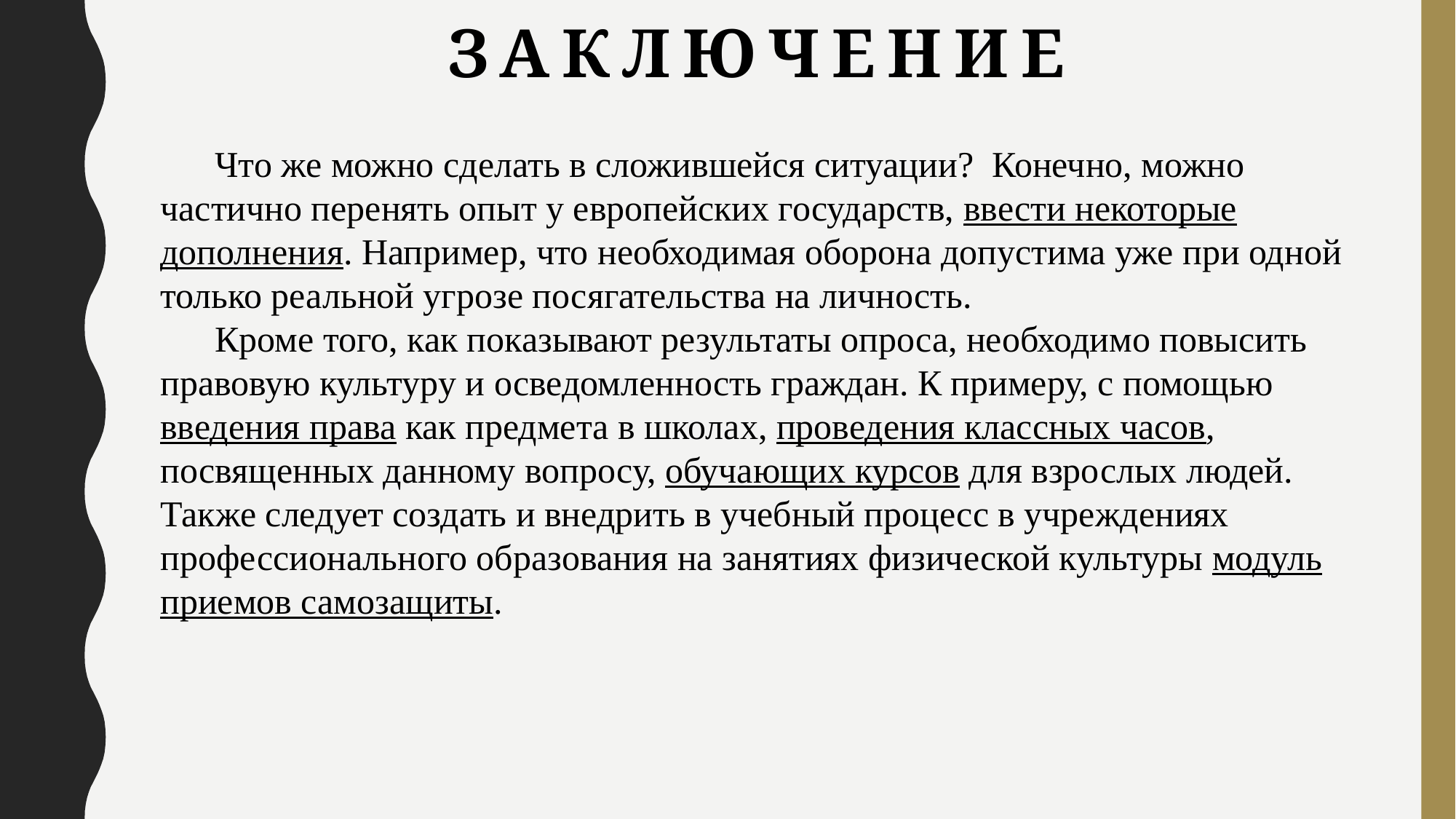

# Заключение
Что же можно сделать в сложившейся ситуации?  Конечно, можно частично перенять опыт у европейских государств, ввести некоторые дополнения. Например, что необходимая оборона допустима уже при одной только реальной угрозе посягательства на личность.
Кроме того, как показывают результаты опроса, необходимо повысить правовую культуру и осведомленность граждан. К примеру, с помощью введения права как предмета в школах, проведения классных часов, посвященных данному вопросу, обучающих курсов для взрослых людей. Также следует создать и внедрить в учебный процесс в учреждениях профессионального образования на занятиях физической культуры модуль приемов самозащиты.